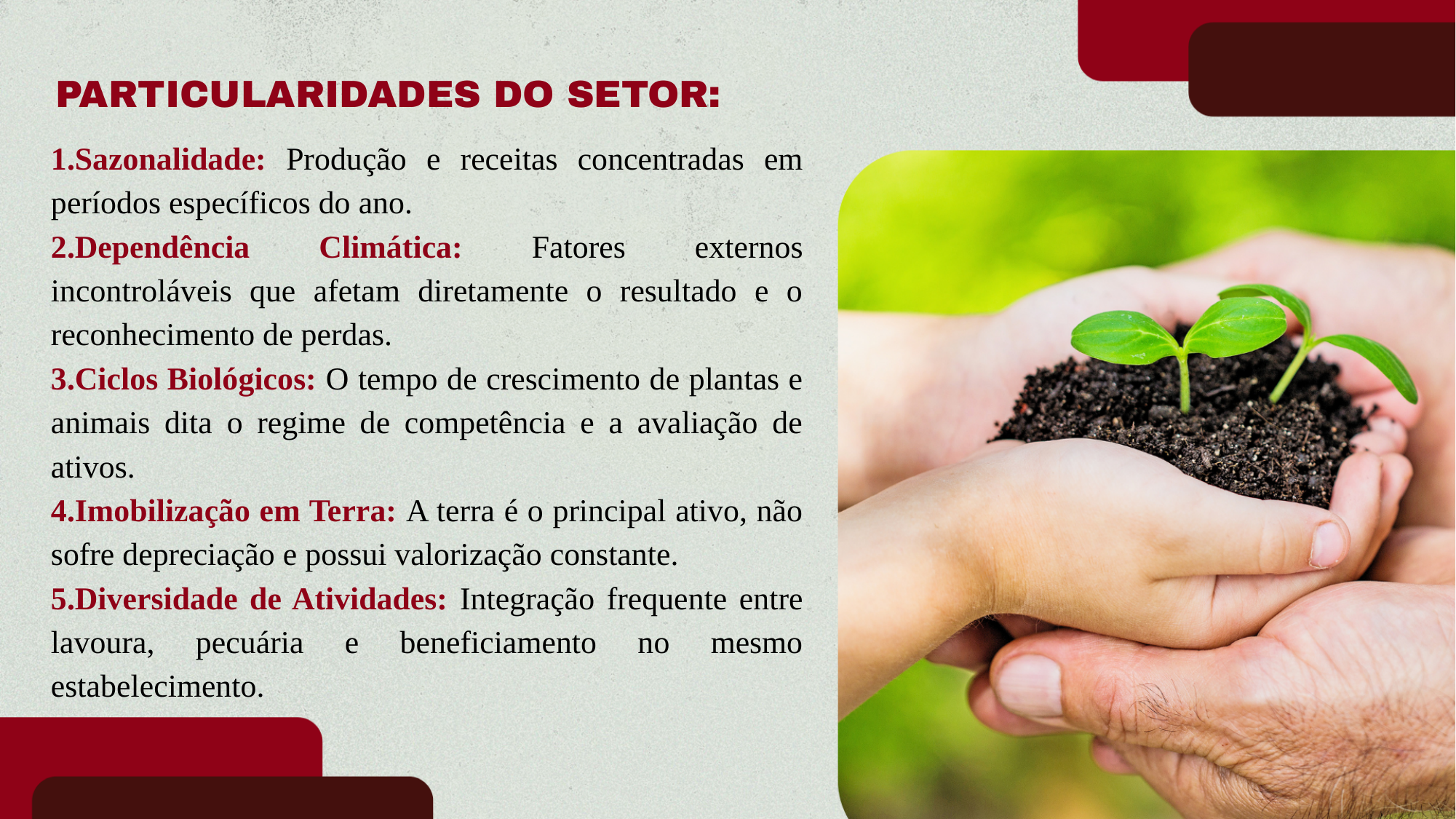

PARTICULARIDADES DO SETOR:
1.Sazonalidade: Produção e receitas concentradas em períodos específicos do ano.
2.Dependência Climática: Fatores externos incontroláveis que afetam diretamente o resultado e o reconhecimento de perdas.
3.Ciclos Biológicos: O tempo de crescimento de plantas e animais dita o regime de competência e a avaliação de ativos.
4.Imobilização em Terra: A terra é o principal ativo, não sofre depreciação e possui valorização constante.
5.Diversidade de Atividades: Integração frequente entre lavoura, pecuária e beneficiamento no mesmo estabelecimento.